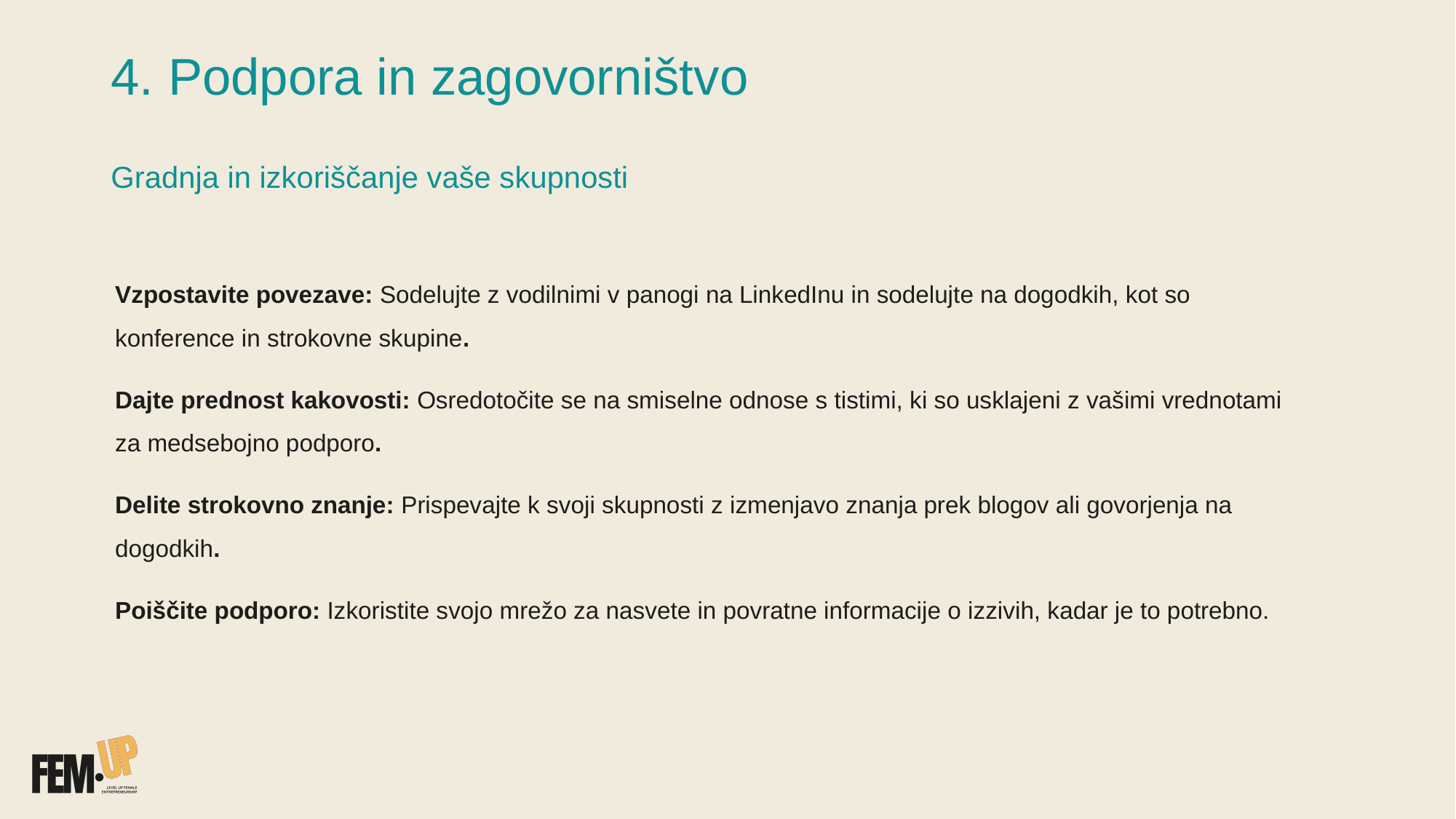

# 4. Podpora in zagovorništvo Gradnja in izkoriščanje vaše skupnosti

Vzpostavite povezave: Sodelujte z vodilnimi v panogi na LinkedInu in sodelujte na dogodkih, kot so konference in strokovne skupine.
Dajte prednost kakovosti: Osredotočite se na smiselne odnose s tistimi, ki so usklajeni z vašimi vrednotami za medsebojno podporo.
Delite strokovno znanje: Prispevajte k svoji skupnosti z izmenjavo znanja prek blogov ali govorjenja na dogodkih.
Poiščite podporo: Izkoristite svojo mrežo za nasvete in povratne informacije o izzivih, kadar je to potrebno.